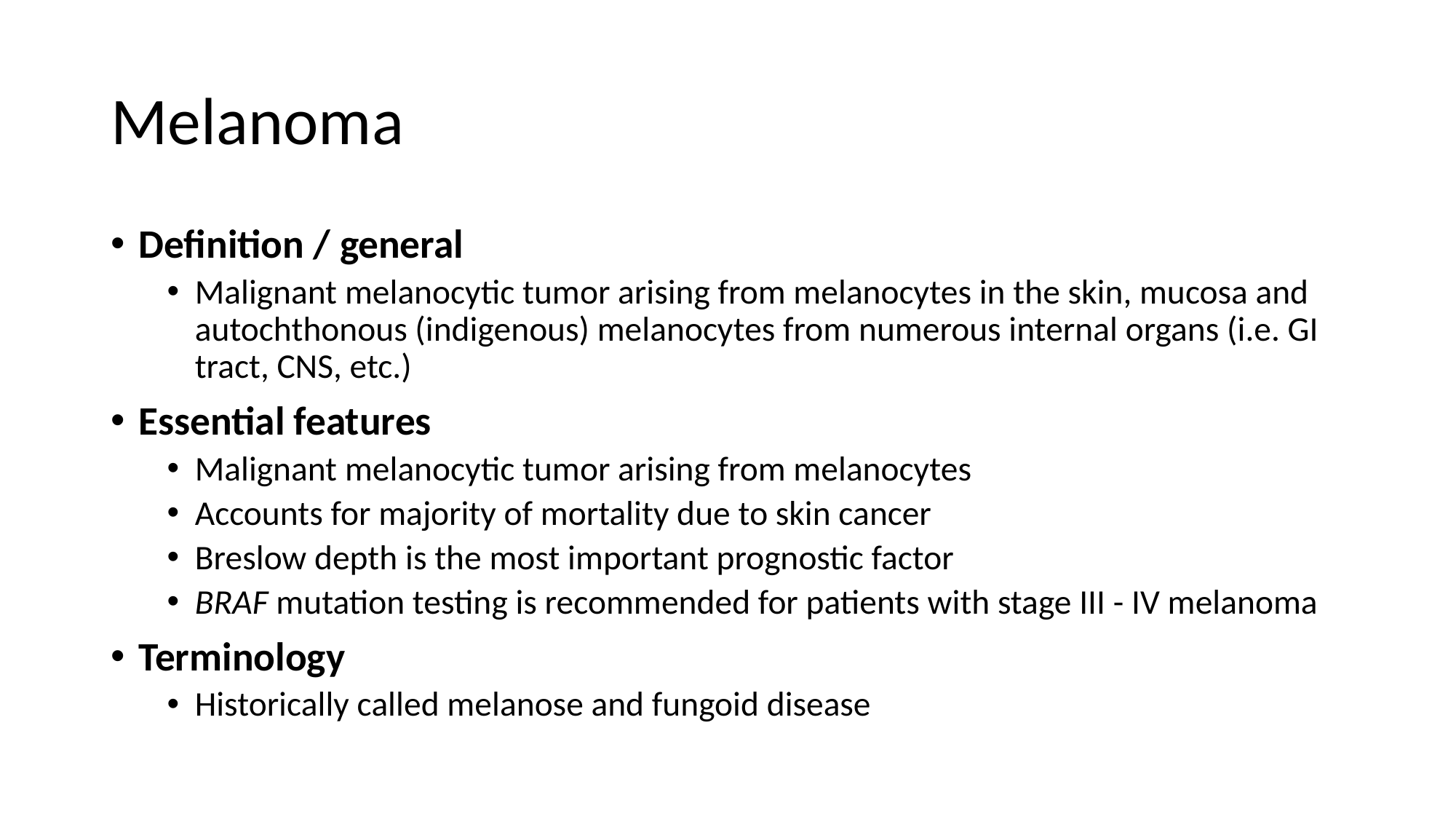

# Melanoma
Definition / general
Malignant melanocytic tumor arising from melanocytes in the skin, mucosa and autochthonous (indigenous) melanocytes from numerous internal organs (i.e. GI tract, CNS, etc.)
Essential features
Malignant melanocytic tumor arising from melanocytes
Accounts for majority of mortality due to skin cancer
Breslow depth is the most important prognostic factor
BRAF mutation testing is recommended for patients with stage III - IV melanoma
Terminology
Historically called melanose and fungoid disease